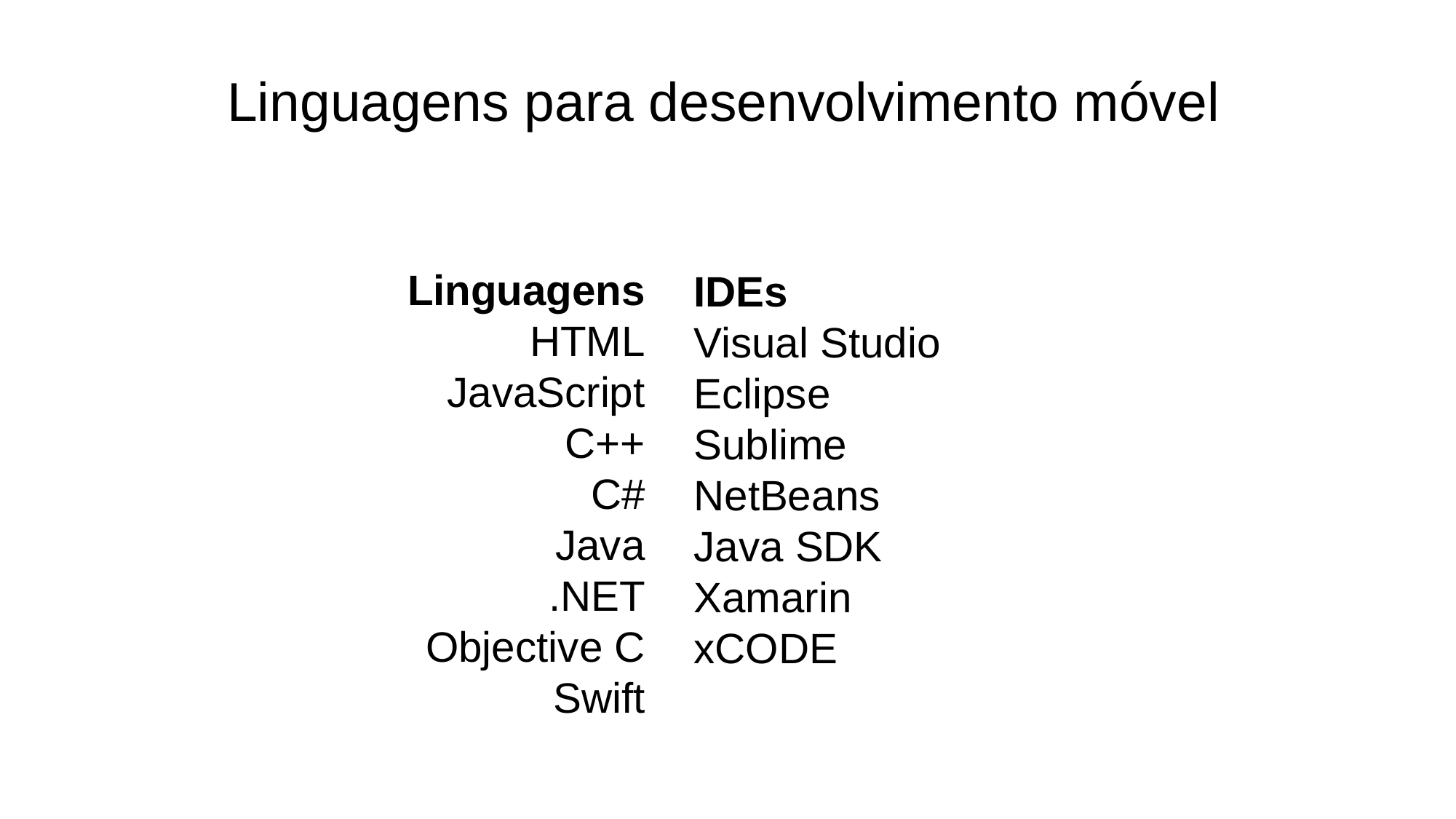

Linguagens para desenvolvimento móvel
Linguagens
HTML
JavaScript
C++
C#
Java
.NET
Objective C
Swift
IDEs
Visual Studio
Eclipse
Sublime
NetBeans
Java SDK
Xamarin
xCODE